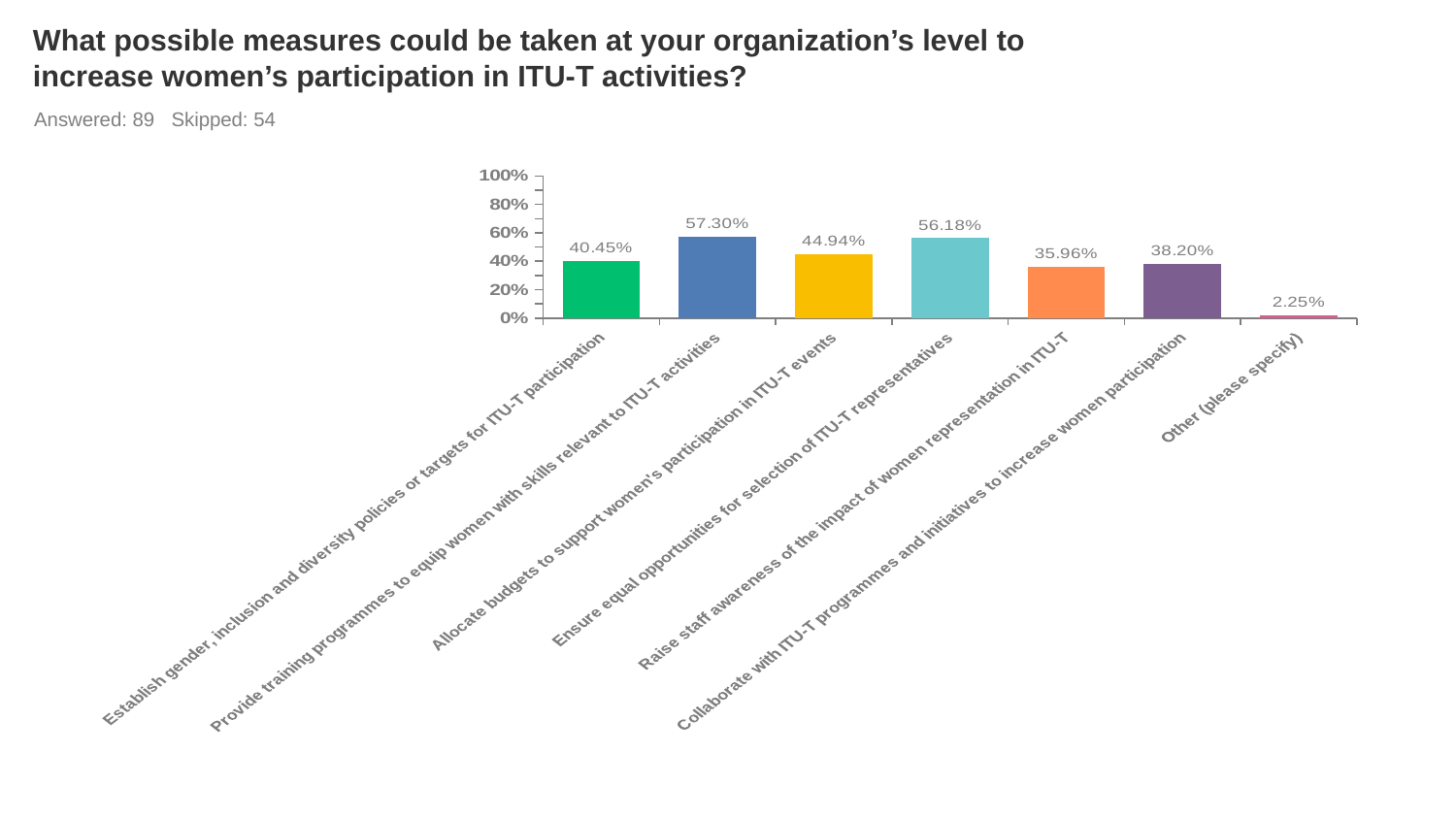

# What possible measures could be taken at your organization’s level to increase women’s participation in ITU-T activities?
Answered: 89   Skipped: 54

### Chart

| Category |   |
|---|---|
| Establish gender, inclusion and diversity policies or targets for ITU-T participation | 0.4045 |
| Provide training programmes to equip women with skills relevant to ITU-T activities | 0.573 |
| Allocate budgets to support women's participation in ITU-T events | 0.4494 |
| Ensure equal opportunities for selection of ITU-T representatives | 0.5618 |
| Raise staff awareness of the impact of women representation in ITU-T | 0.3596 |
| Collaborate with ITU-T programmes and initiatives to increase women participation | 0.382 |
| Other (please specify) | 0.0225 |